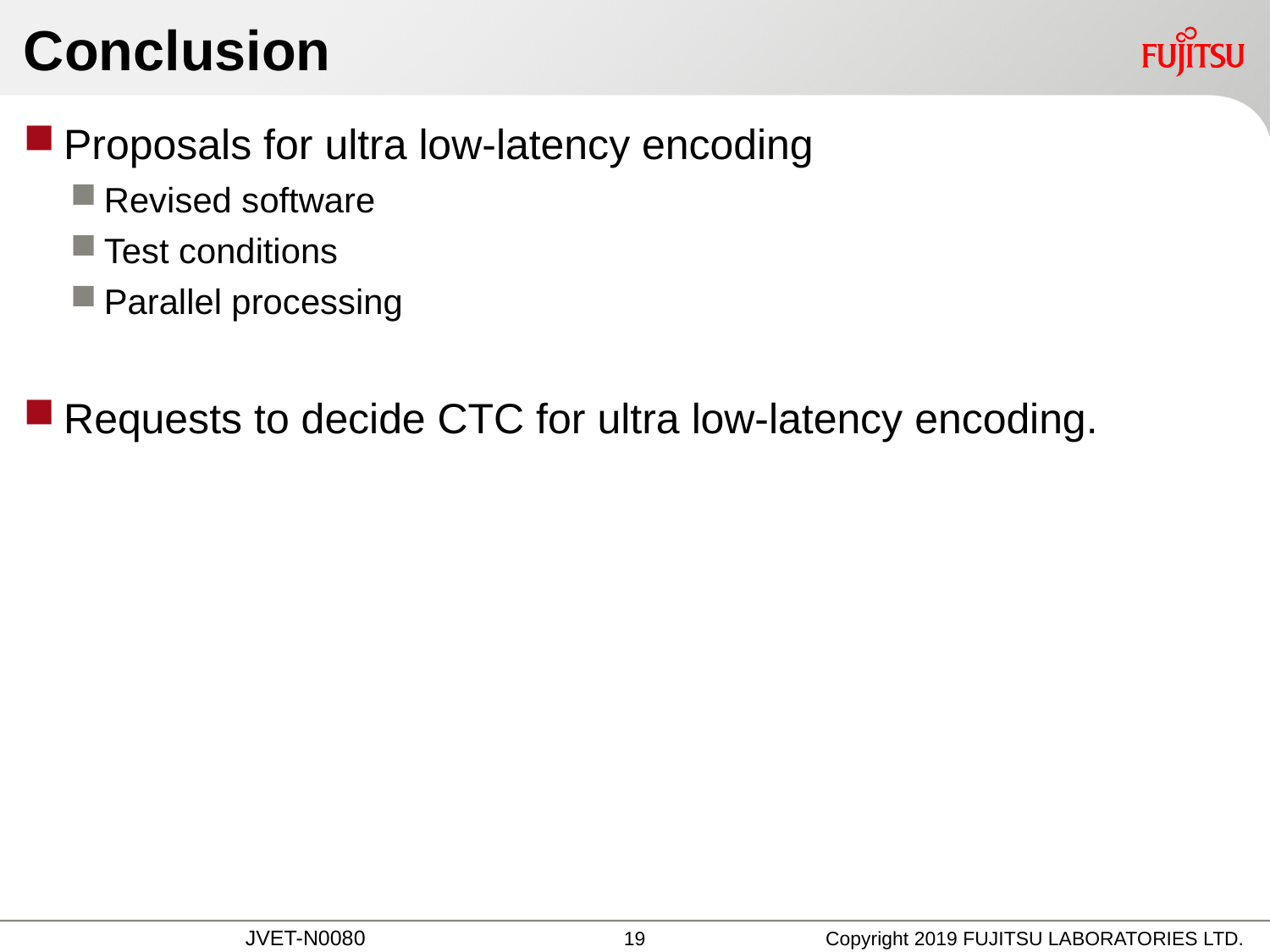

# Conclusion
Proposals for ultra low-latency encoding
Revised software
Test conditions
Parallel processing

Requests to decide CTC for ultra low-latency encoding.
19
Copyright 2019 FUJITSU LABORATORIES LTD.